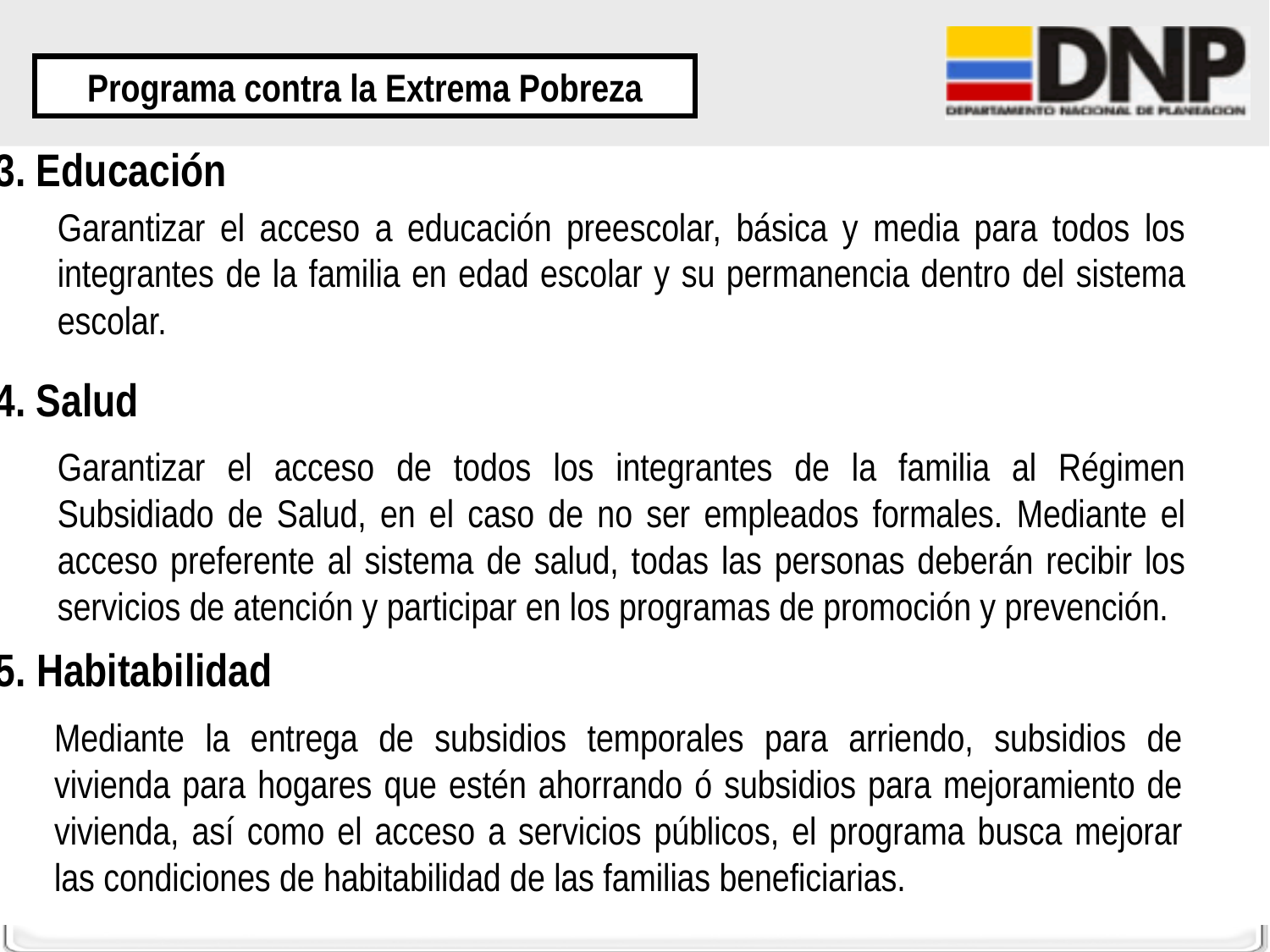

Programa contra la Extrema Pobreza
3. Educación
Garantizar el acceso a educación preescolar, básica y media para todos los integrantes de la familia en edad escolar y su permanencia dentro del sistema escolar.
4. Salud
Garantizar el acceso de todos los integrantes de la familia al Régimen Subsidiado de Salud, en el caso de no ser empleados formales. Mediante el acceso preferente al sistema de salud, todas las personas deberán recibir los servicios de atención y participar en los programas de promoción y prevención.
5. Habitabilidad
Mediante la entrega de subsidios temporales para arriendo, subsidios de vivienda para hogares que estén ahorrando ó subsidios para mejoramiento de vivienda, así como el acceso a servicios públicos, el programa busca mejorar las condiciones de habitabilidad de las familias beneficiarias.